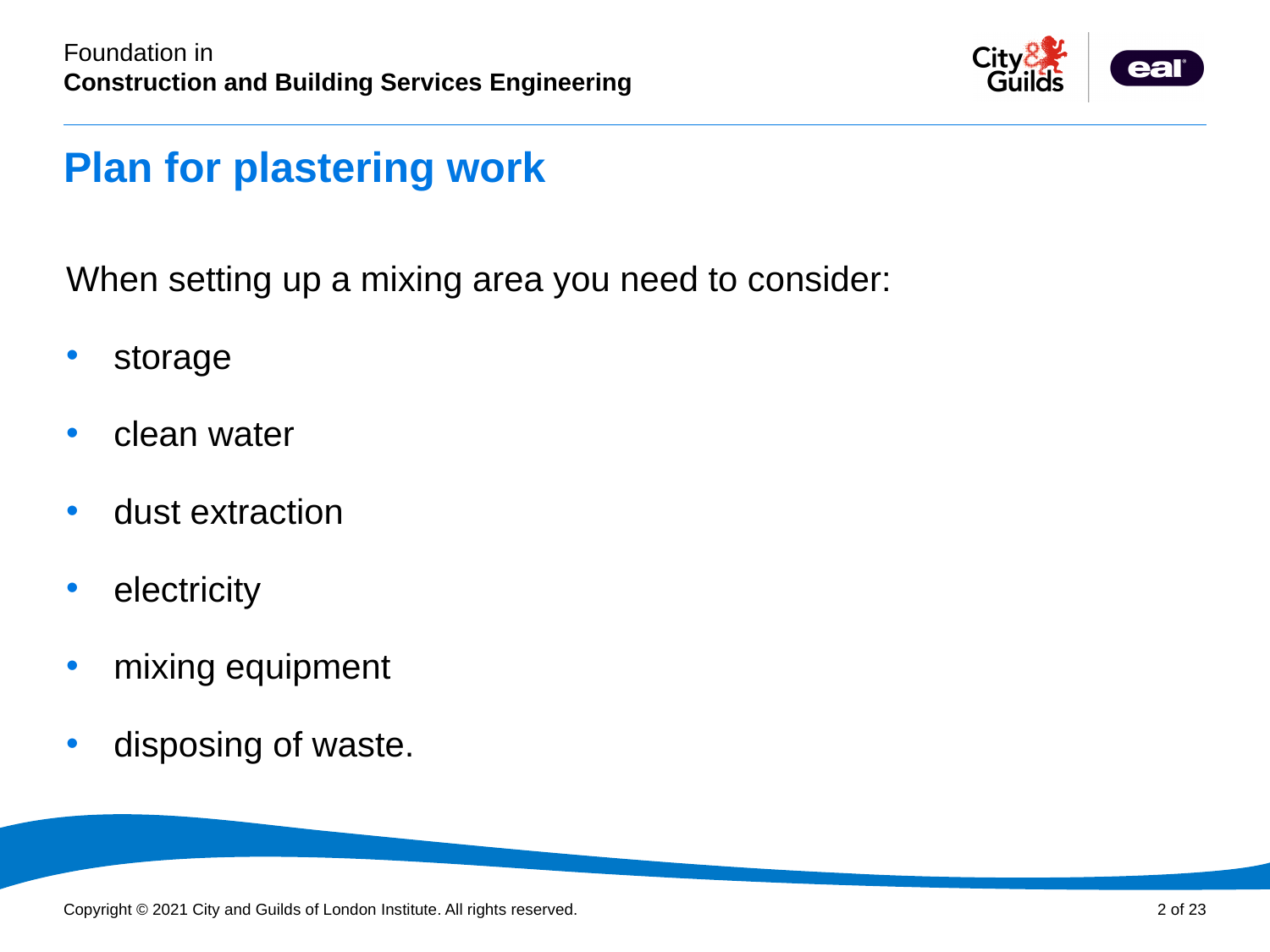

# Plan for plastering work
When setting up a mixing area you need to consider:
storage
clean water
dust extraction
electricity
mixing equipment
disposing of waste.